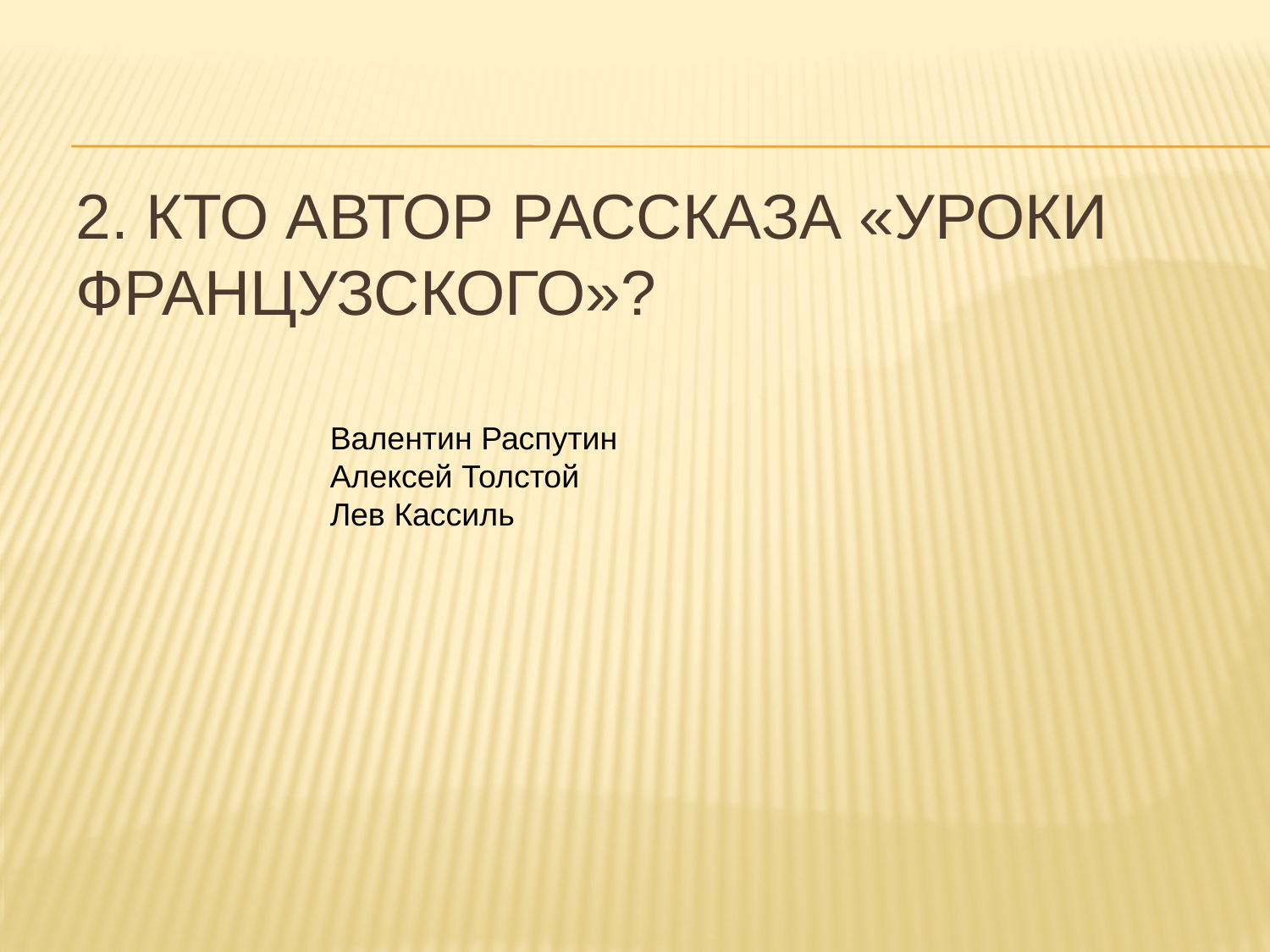

# 2. Кто автор рассказа «Уроки французского»?
Валентин Распутин
Алексей Толстой
Лев Кассиль